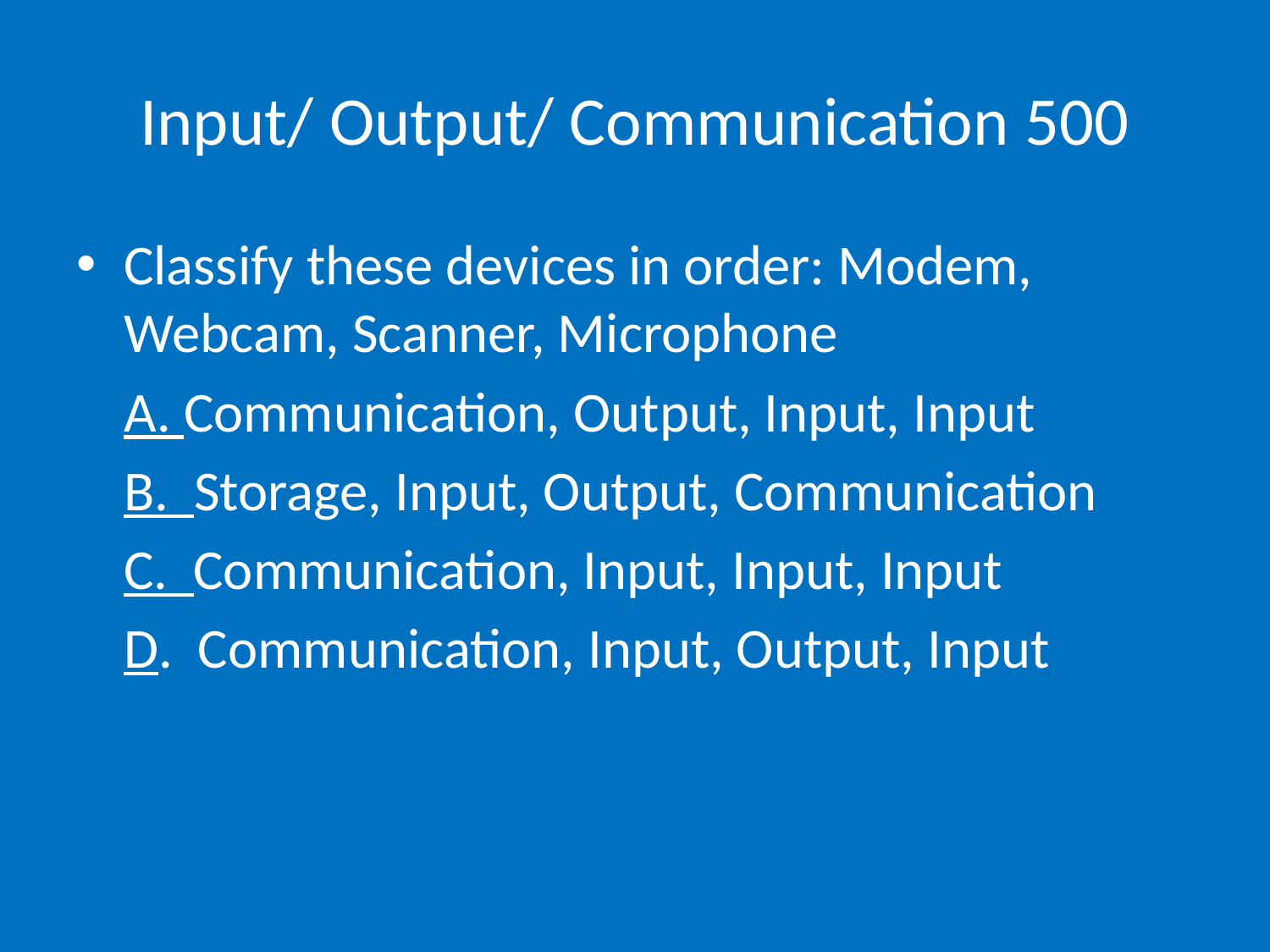

# Input/ Output/ Communication 500
Classify these devices in order: Modem, Webcam, Scanner, Microphone
	A. Communication, Output, Input, Input
	B.  Storage, Input, Output, Communication
	C.  Communication, Input, Input, Input
	D.  Communication, Input, Output, Input